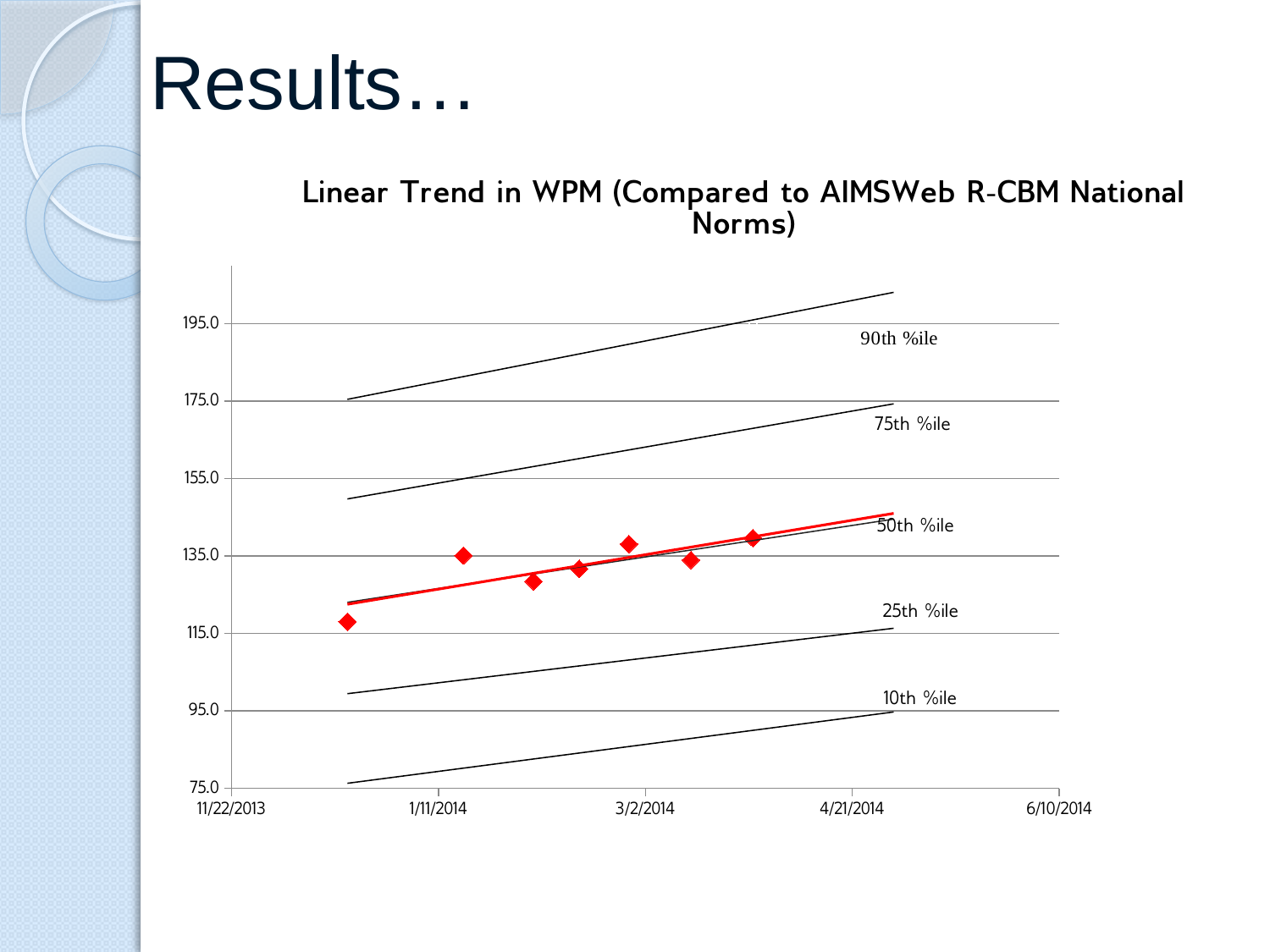

# Results…

### Chart: Linear Trend in WPM (Compared to AIMSWeb R-CBM National Norms)

| Category | Average | 10th %ile Norm | 25th %ile Norm | 50th %ile Norm | 75th %ile Norm | 90th %ile Norm |
|---|---|---|---|---|---|---|